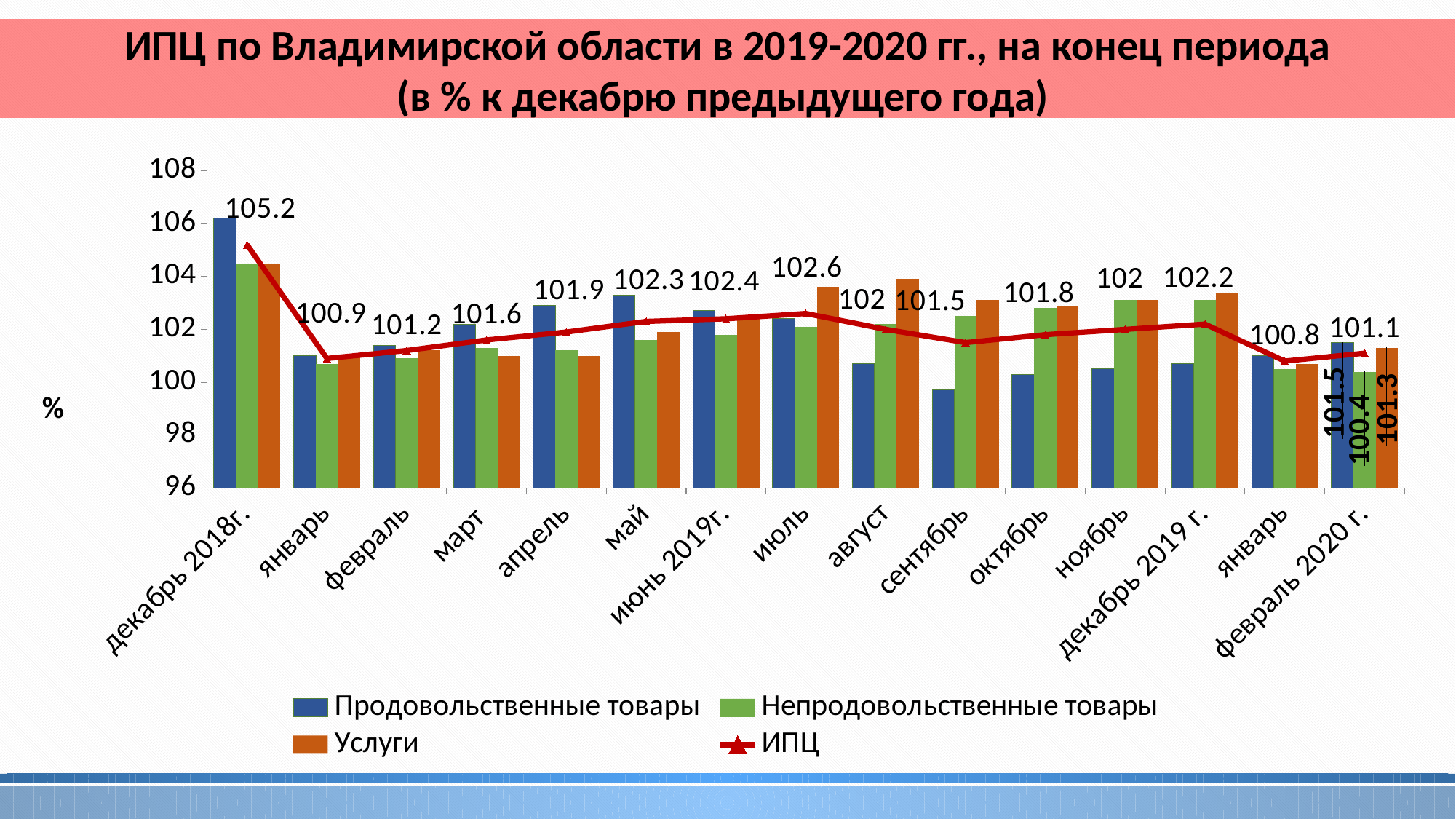

ИПЦ по Владимирской области в 2019-2020 гг., на конец периода
(в % к декабрю предыдущего года)

### Chart

| Category | Продовольственные товары | Непродовольственные товары | Услуги | ИПЦ |
|---|---|---|---|---|
| декабрь 2018г. | 106.2 | 104.5 | 104.5 | 105.2 |
| январь | 101.0 | 100.7 | 101.0 | 100.9 |
| февраль | 101.4 | 100.9 | 101.2 | 101.2 |
| март  | 102.2 | 101.3 | 101.0 | 101.6 |
| апрель | 102.9 | 101.2 | 101.0 | 101.9 |
| май | 103.3 | 101.6 | 101.9 | 102.3 |
| июнь 2019г. | 102.7 | 101.8 | 102.4 | 102.4 |
| июль | 102.4 | 102.1 | 103.6 | 102.6 |
| август | 100.7 | 102.2 | 103.9 | 102.0 |
| сентябрь | 99.7 | 102.5 | 103.1 | 101.5 |
| октябрь | 100.3 | 102.8 | 102.9 | 101.8 |
| ноябрь | 100.5 | 103.1 | 103.1 | 102.0 |
| декабрь 2019 г. | 100.7 | 103.1 | 103.4 | 102.2 |
| январь | 101.0 | 100.5 | 100.7 | 100.8 |
| февраль 2020 г. | 101.5 | 100.4 | 101.3 | 101.1 |